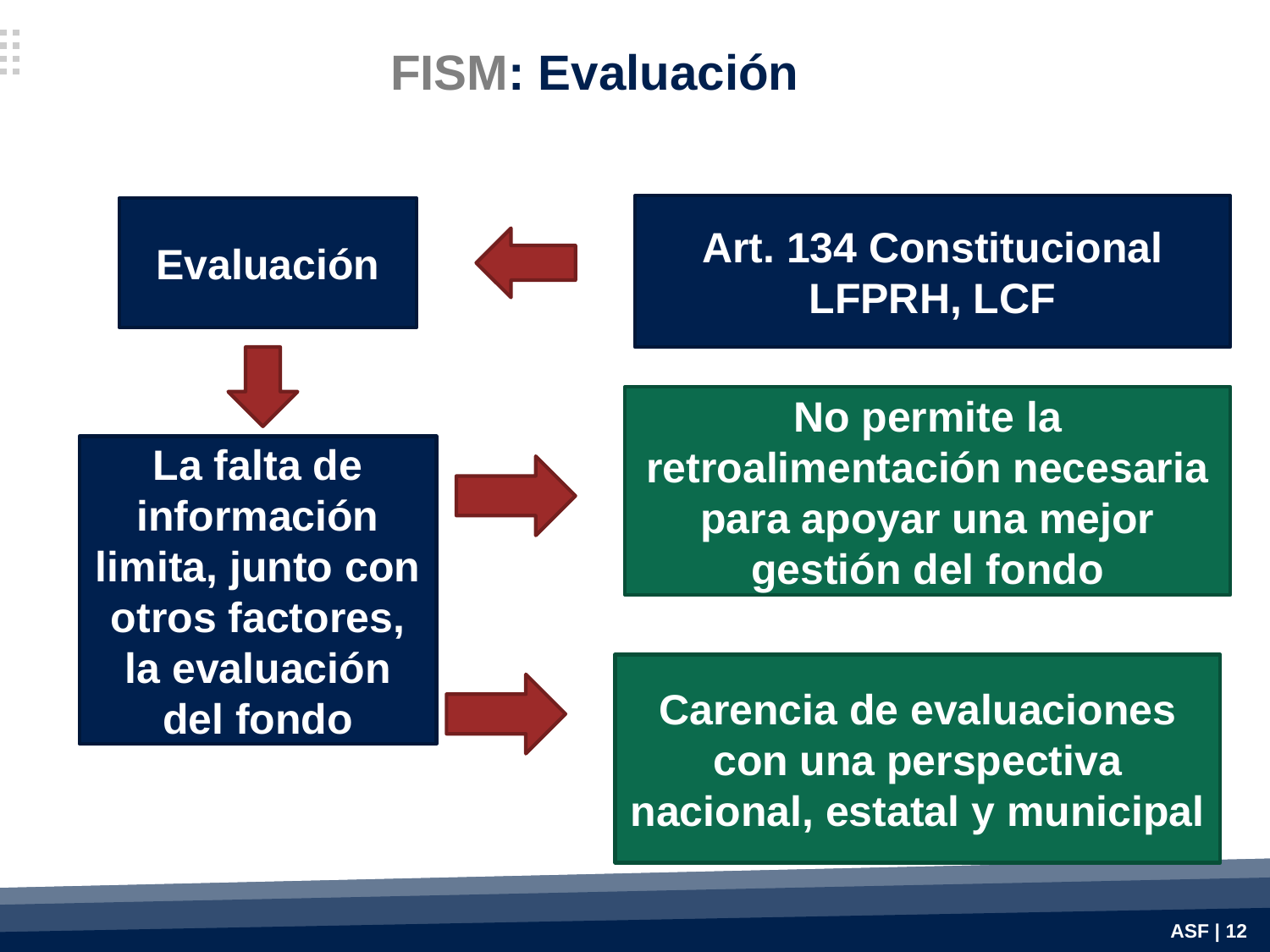

FISM: Evaluación
FISM
Art. 134 Constitucional
LFPRH, LCF
Evaluación

No permite la retroalimentación necesaria para apoyar una mejor gestión del fondo
La falta de información limita, junto con otros factores, la evaluación del fondo

Carencia de evaluaciones con una perspectiva nacional, estatal y municipal

ASF | 12